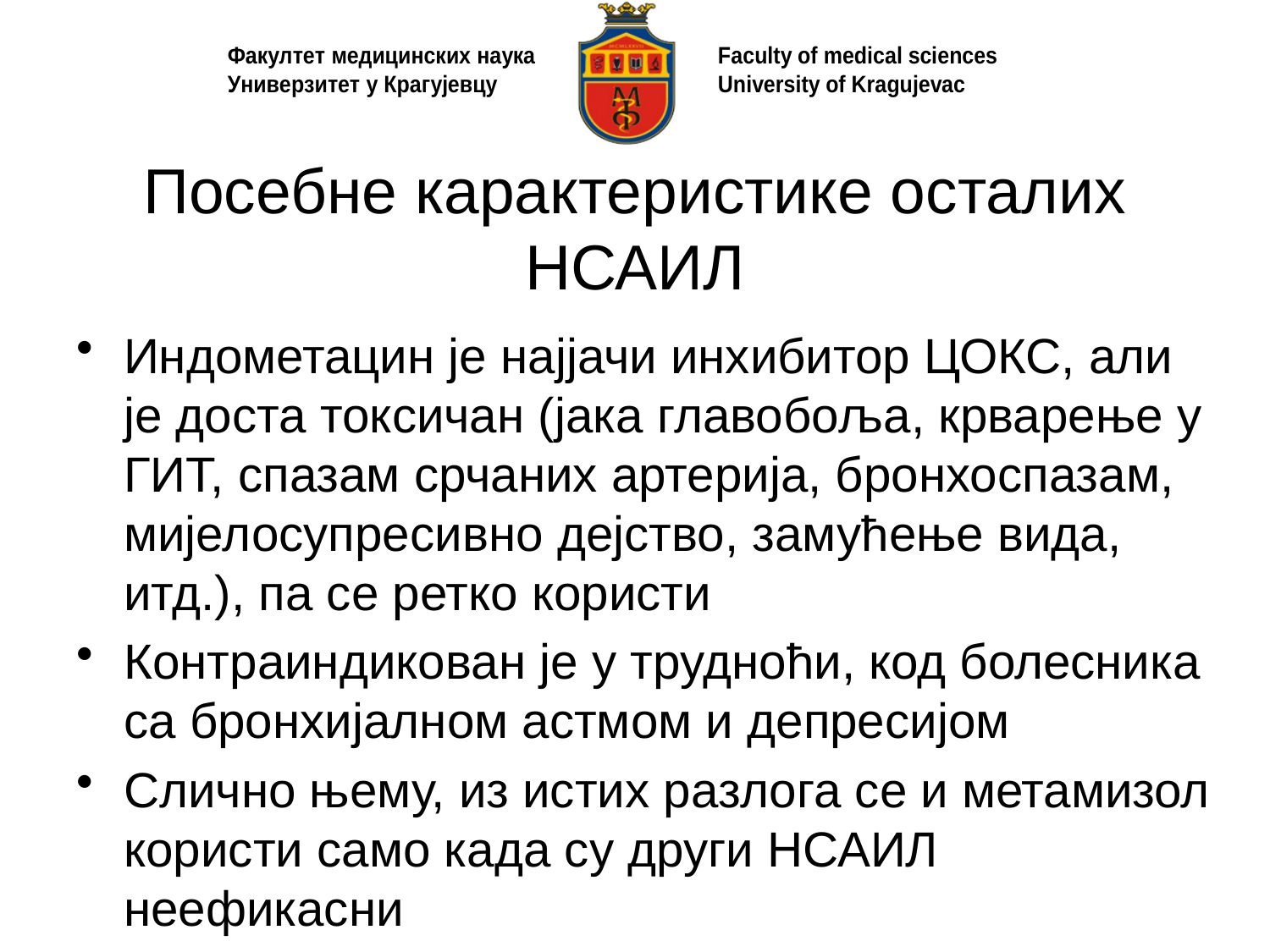

# Посебне карактеристике осталих НСАИЛ
Индометацин је најјачи инхибитор ЦОКС, али је доста токсичан (јака главобоља, крварење у ГИТ, спазам срчаних артерија, бронхоспазам, мијелосупресивно дејство, замућење вида, итд.), па се ретко користи
Контраиндикован је у трудноћи, код болесника са бронхијалном астмом и депресијом
Слично њему, из истих разлога се и метамизол користи само када су други НСАИЛ неефикасни